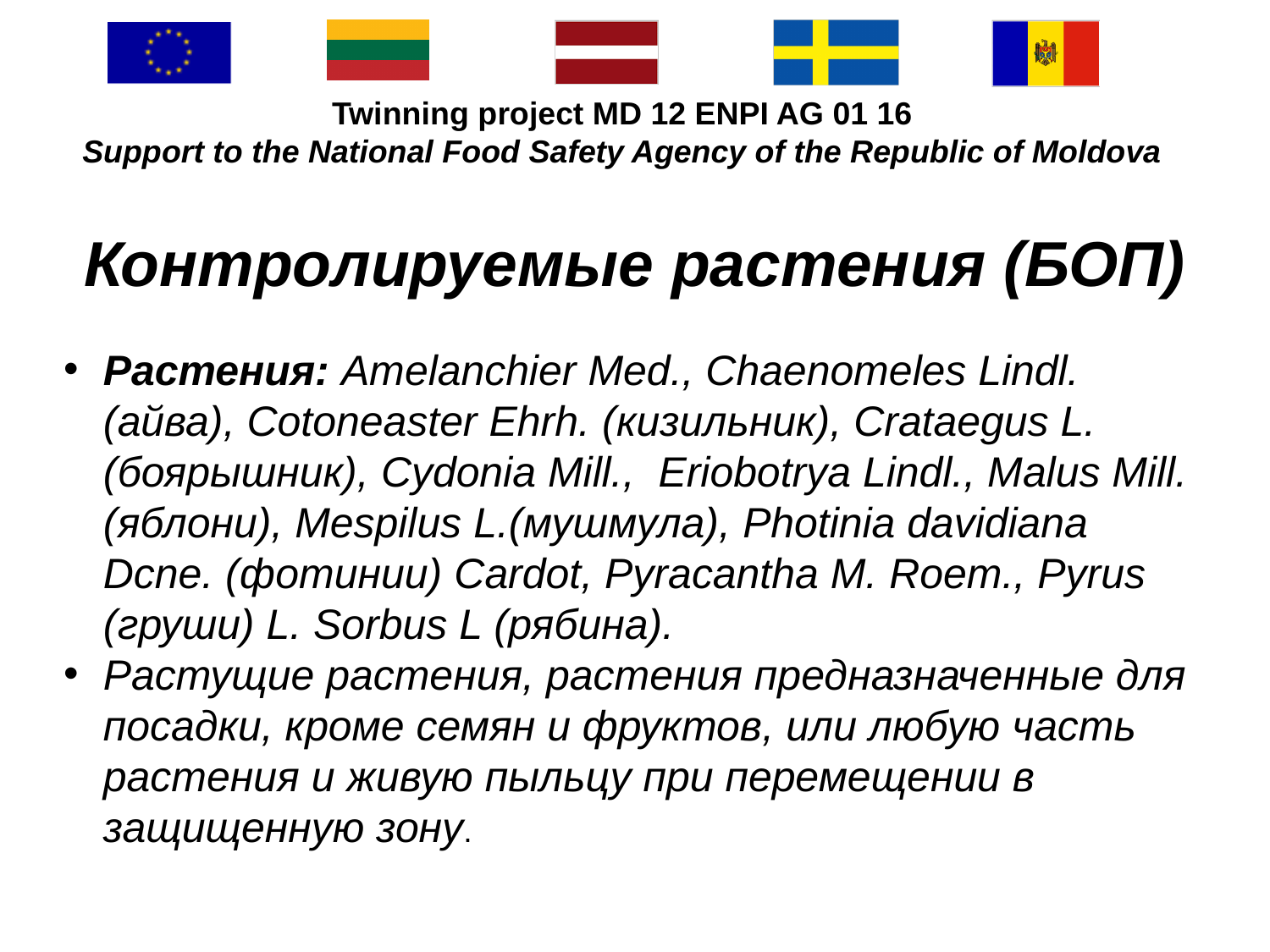

#
Контролируемые растения (БОП)
Растения: Amelanchier Med., Chaenomeles Lindl.(айва), Cotoneaster Ehrh. (кизильник), Crataegus L. (боярышник), Cydonia Mill.,  Eriobotrya Lindl., Malus Mill. (яблони), Mespilus L.(мушмула), Photinia davidiana Dcne. (фотинии) Cardot, Pyracantha M. Roem., Pyrus (груши) L. Sorbus L (рябина).
Растущие растения, растения предназначенные для посадки, кроме семян и фруктов, или любую часть растения и живую пыльцу при перемещении в защищенную зону.